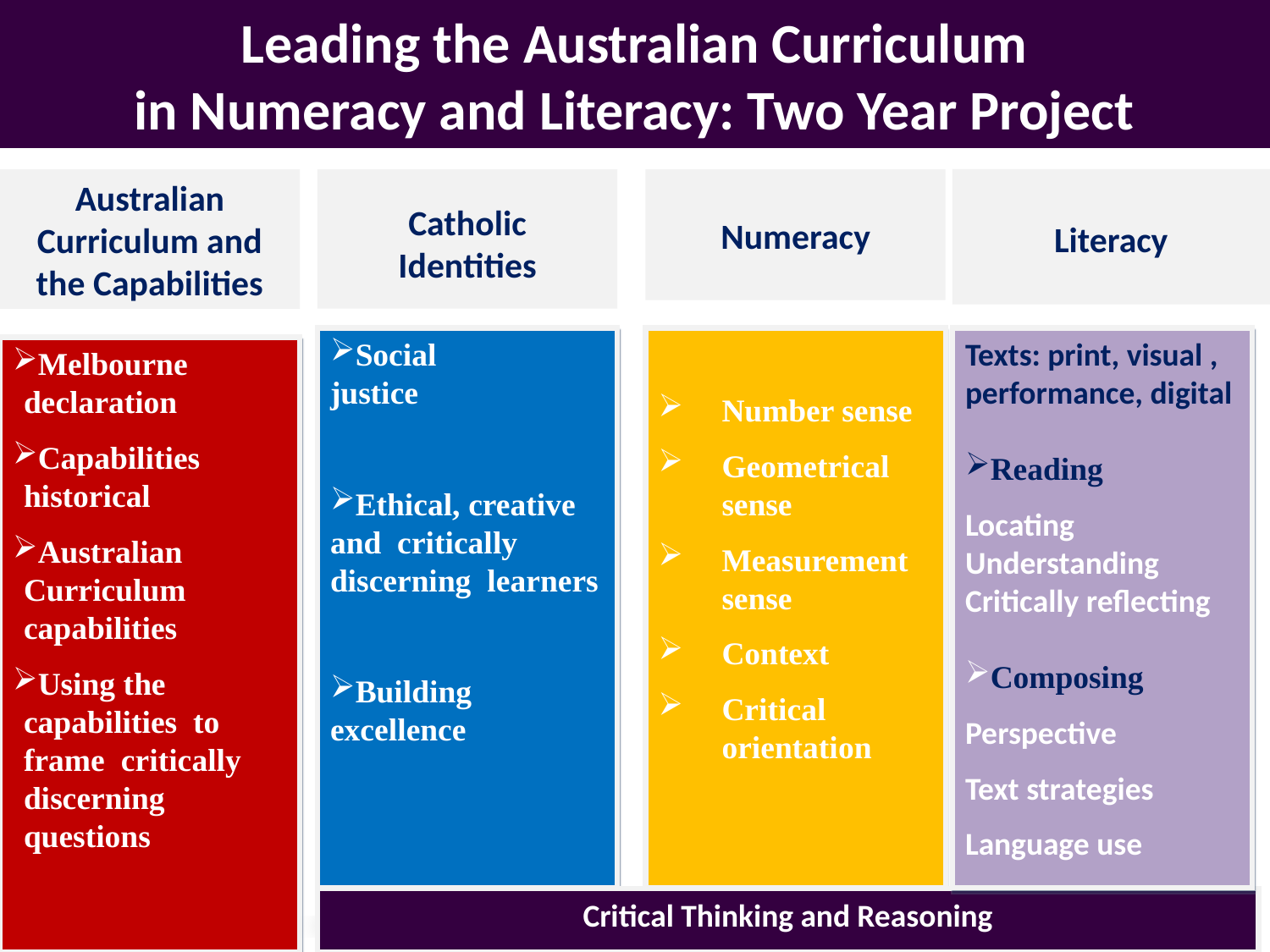

# Leading the Australian Curriculum in Numeracy and Literacy: Two Year Project
Australian Curriculum and the Capabilities

Literacy

Catholic
Identities

Numeracy

Social  justice

Ethical, creative  and  critically  discerning  learners

Building excellence

Number sense
Geometrical sense
Measurement sense
Context
Critical orientation

Texts: print, visual , performance, digital

Reading
Locating
Understanding
Critically reflecting

Composing
Perspective
Text strategies
Language use

Melbourne  declaration
Capabilities  historical
Australian  Curriculum  capabilities
Using the  capabilities  to frame  critically  discerning  questions

Critical Thinking and Reasoning